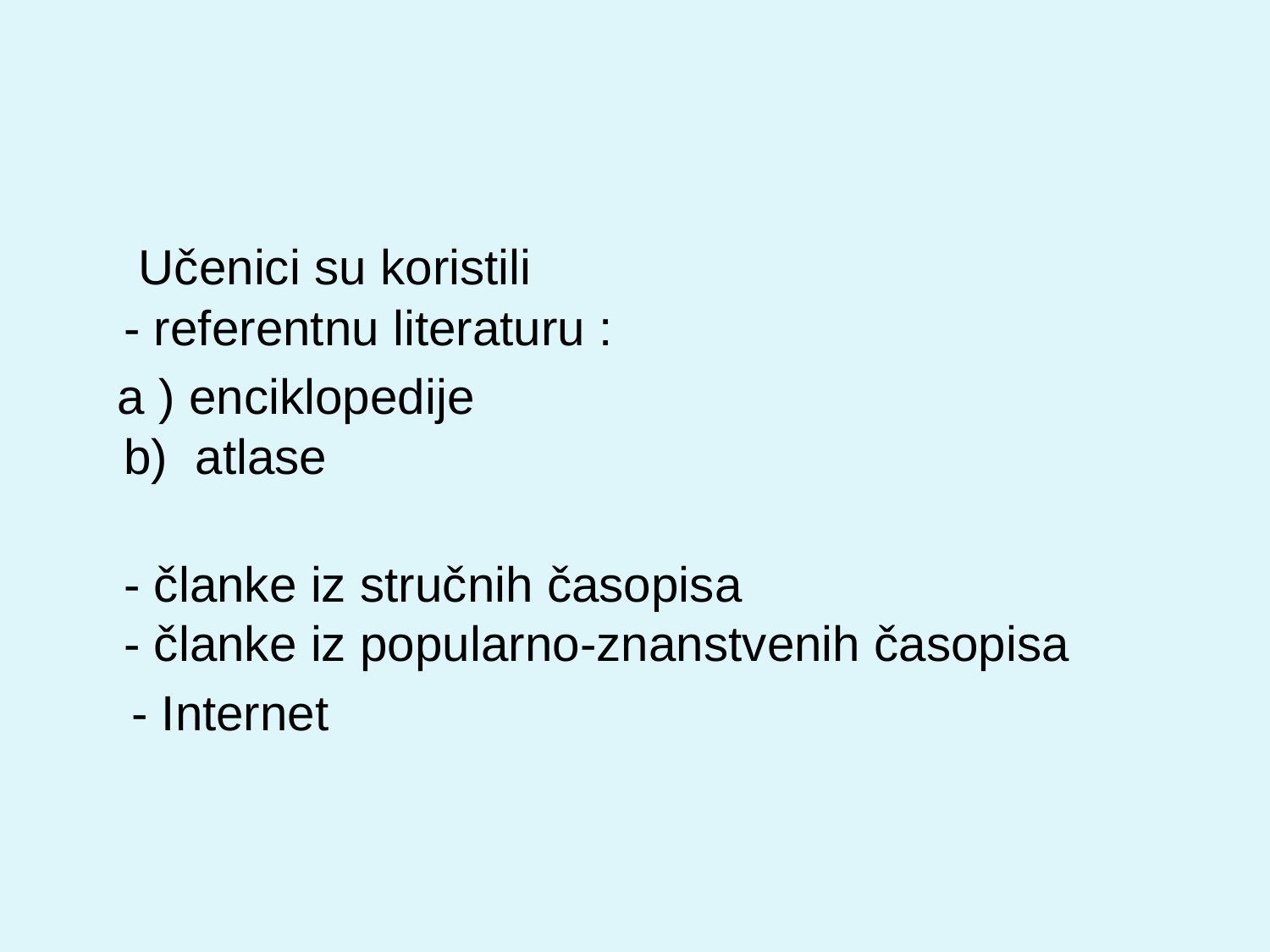

#
    Učenici su koristili
- referentnu literaturu :
   a ) enciklopedije
b)  atlase
- članke iz stručnih časopisa
- članke iz popularno-znanstvenih časopisa
    - Internet